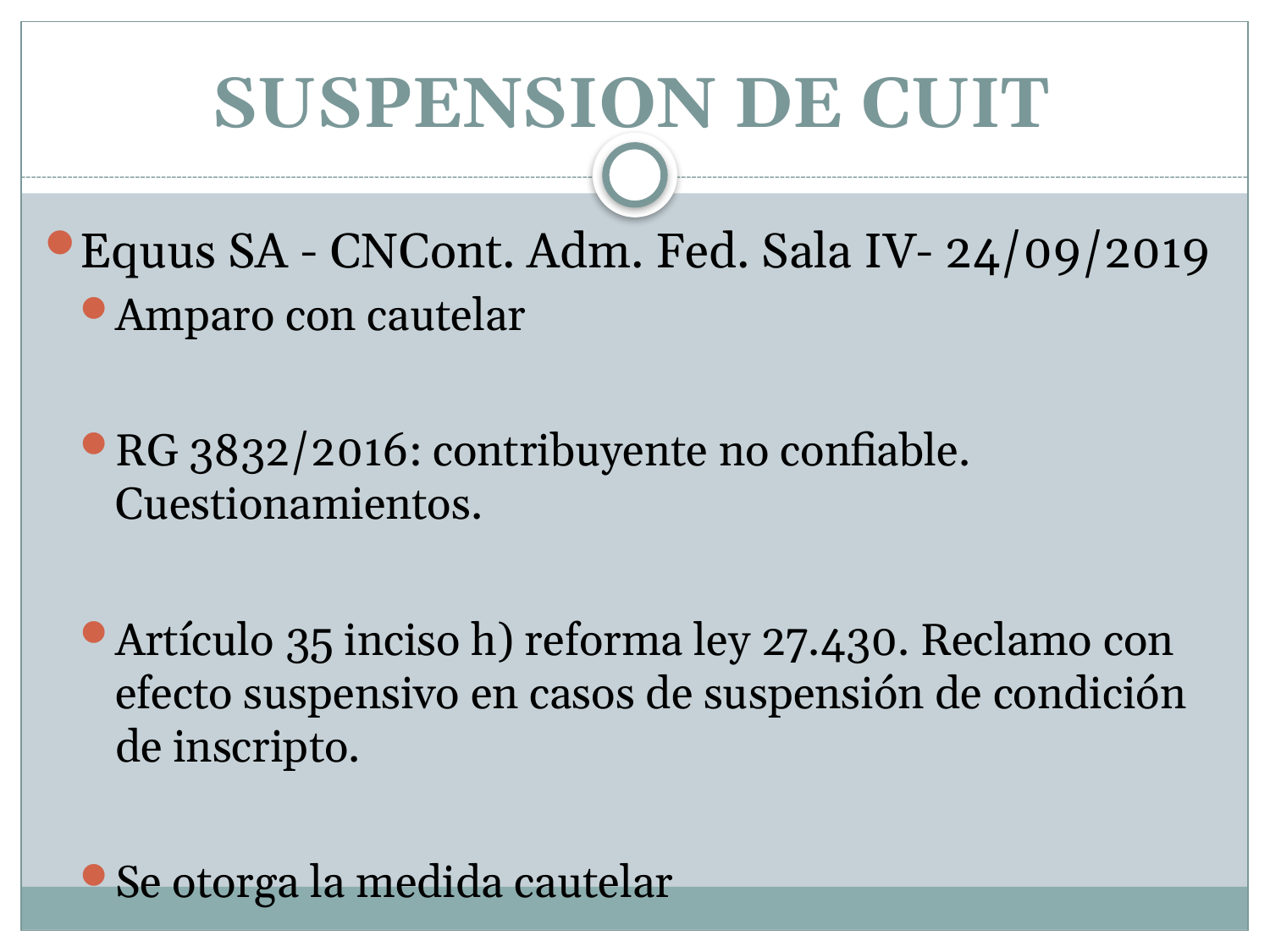

# SUSPENSION DE CUIT
Equus SA - CNCont. Adm. Fed. Sala IV- 24/09/2019
Amparo con cautelar

RG 3832/2016: contribuyente no confiable. Cuestionamientos.

Artículo 35 inciso h) reforma ley 27.430. Reclamo con efecto suspensivo en casos de suspensión de condición de inscripto.

Se otorga la medida cautelar